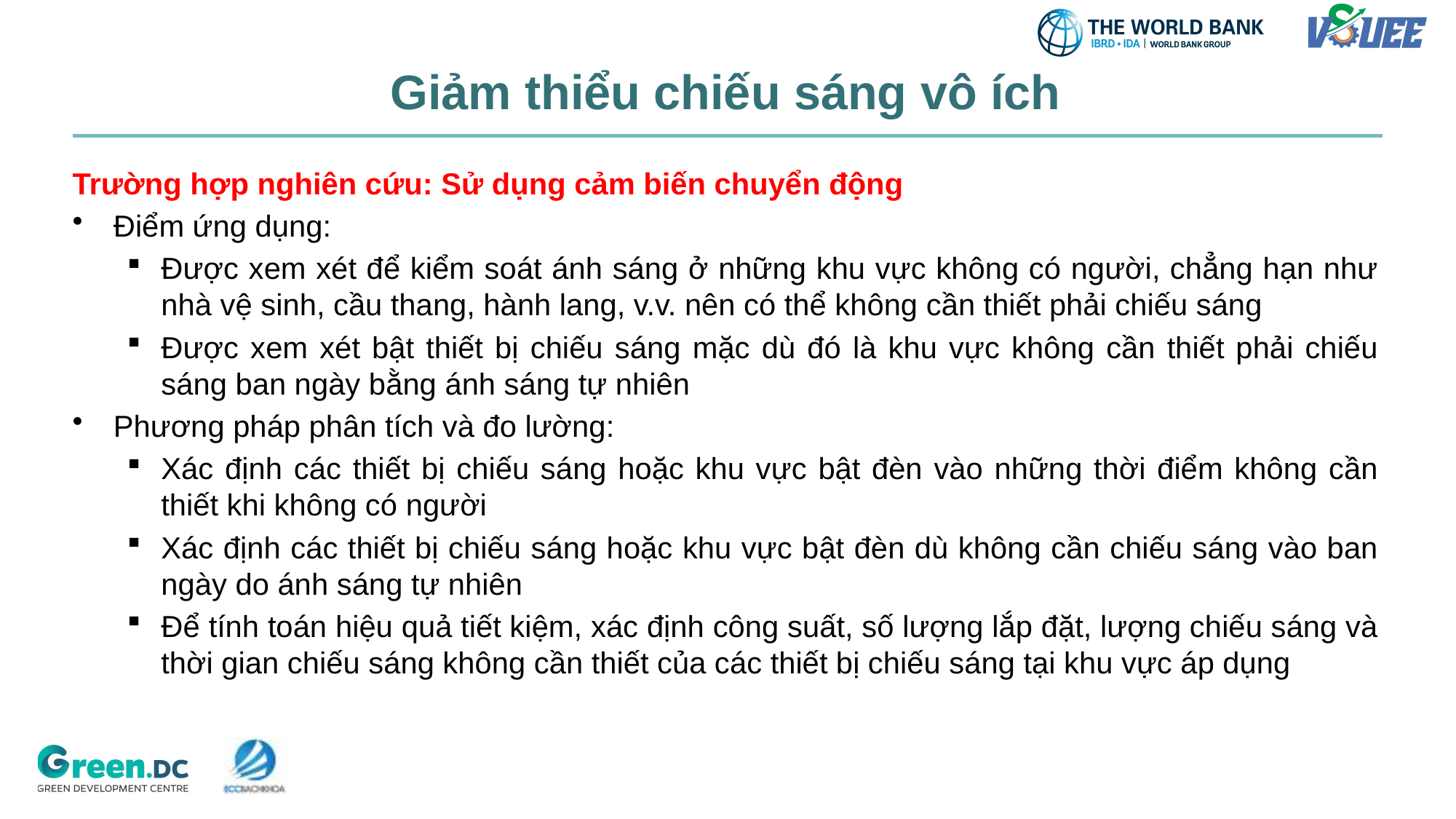

# Giảm thiểu chiếu sáng vô ích
Trường hợp nghiên cứu: Sử dụng cảm biến chuyển động
Điểm ứng dụng:
Được xem xét để kiểm soát ánh sáng ở những khu vực không có người, chẳng hạn như nhà vệ sinh, cầu thang, hành lang, v.v. nên có thể không cần thiết phải chiếu sáng
Được xem xét bật thiết bị chiếu sáng mặc dù đó là khu vực không cần thiết phải chiếu sáng ban ngày bằng ánh sáng tự nhiên
Phương pháp phân tích và đo lường:
Xác định các thiết bị chiếu sáng hoặc khu vực bật đèn vào những thời điểm không cần thiết khi không có người
Xác định các thiết bị chiếu sáng hoặc khu vực bật đèn dù không cần chiếu sáng vào ban ngày do ánh sáng tự nhiên
Để tính toán hiệu quả tiết kiệm, xác định công suất, số lượng lắp đặt, lượng chiếu sáng và thời gian chiếu sáng không cần thiết của các thiết bị chiếu sáng tại khu vực áp dụng